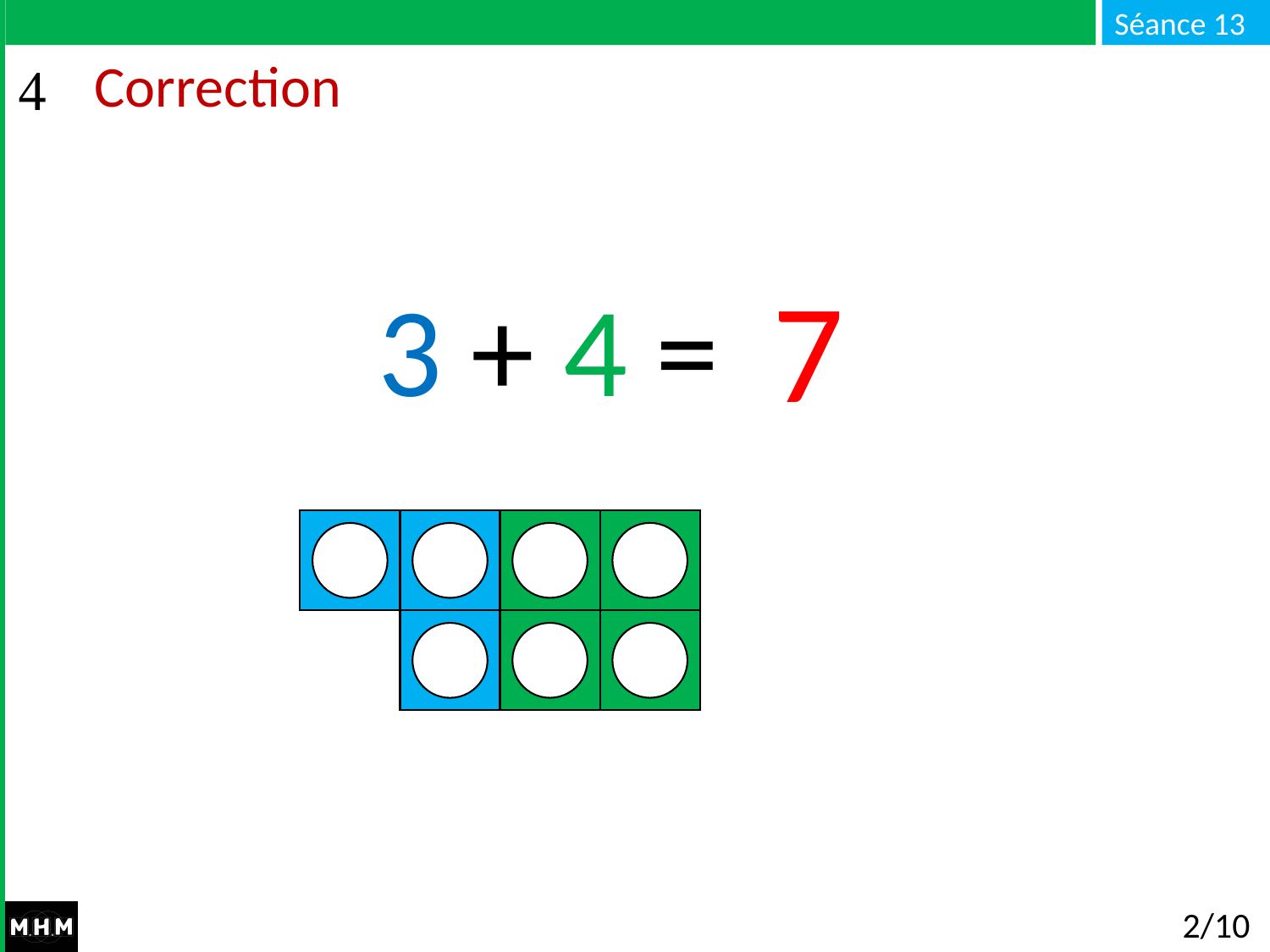

# Correction
7
3 + 4 = …

2/10